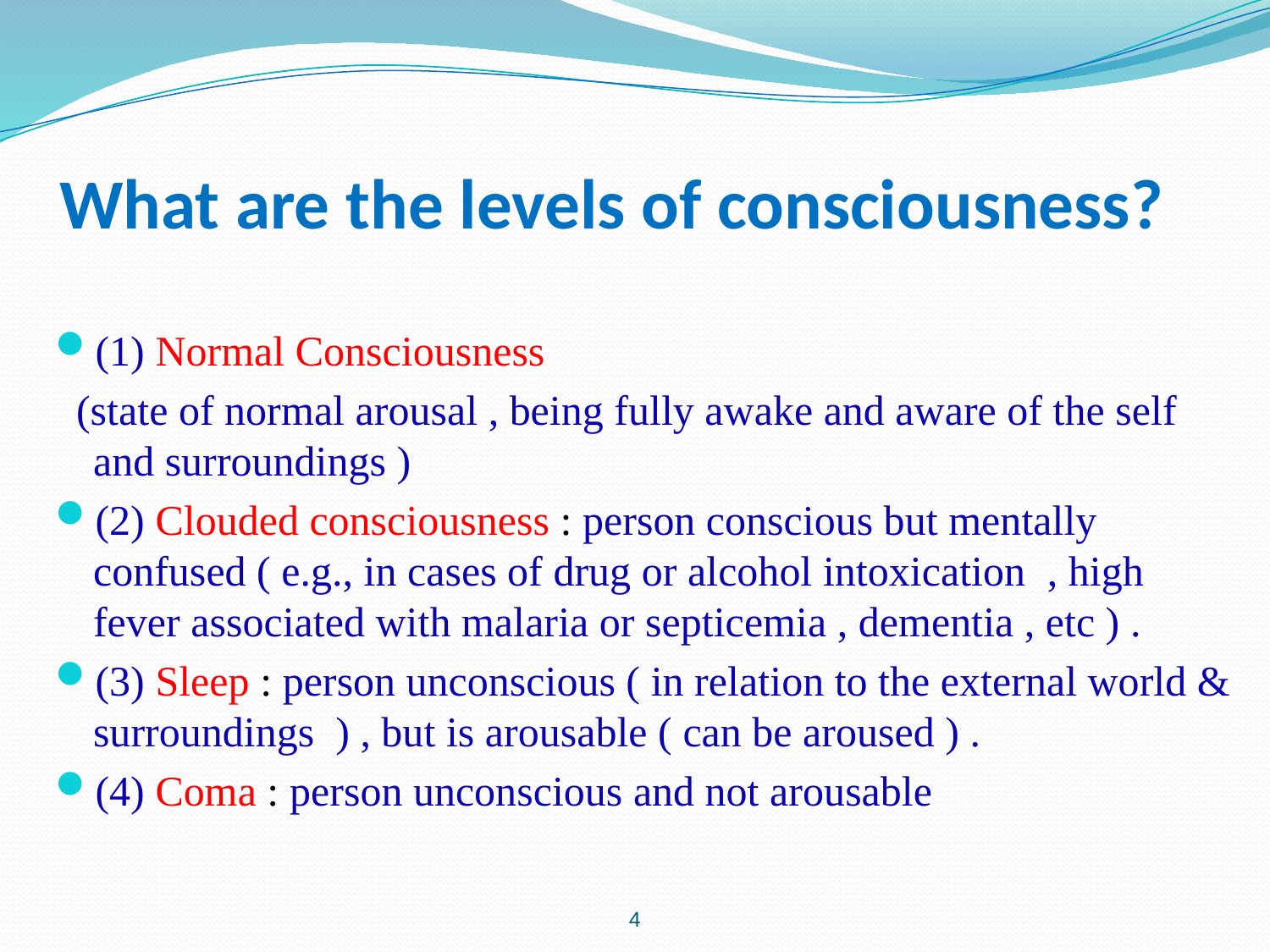

# What are the levels of consciousness?
(1) Normal Consciousness
  (state of normal arousal , being fully awake and aware of the self and surroundings )
(2) Clouded consciousness : person conscious but mentally confused ( e.g., in cases of drug or alcohol intoxication  , high fever associated with malaria or septicemia , dementia , etc ) .
(3) Sleep : person unconscious ( in relation to the external world & surroundings  ) , but is arousable ( can be aroused ) .
(4) Coma : person unconscious and not arousable

4